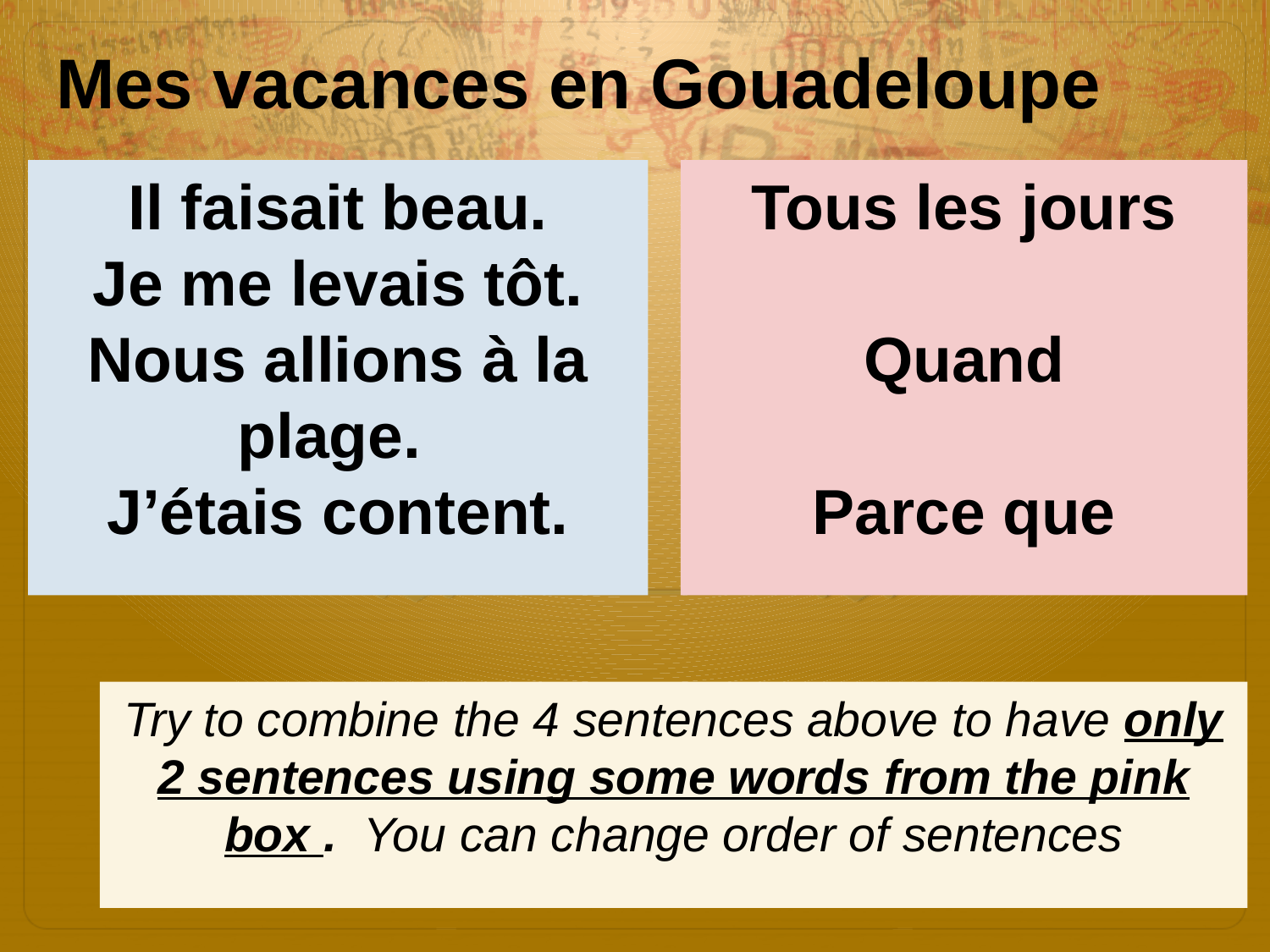

# Mes vacances en Gouadeloupe
Il faisait beau.
Je me levais tôt.
Nous allions à la plage.
J’étais content.
Tous les jours

Quand

Parce que

Try to combine the 4 sentences above to have only 2 sentences using some words from the pink box .  You can change order of sentences